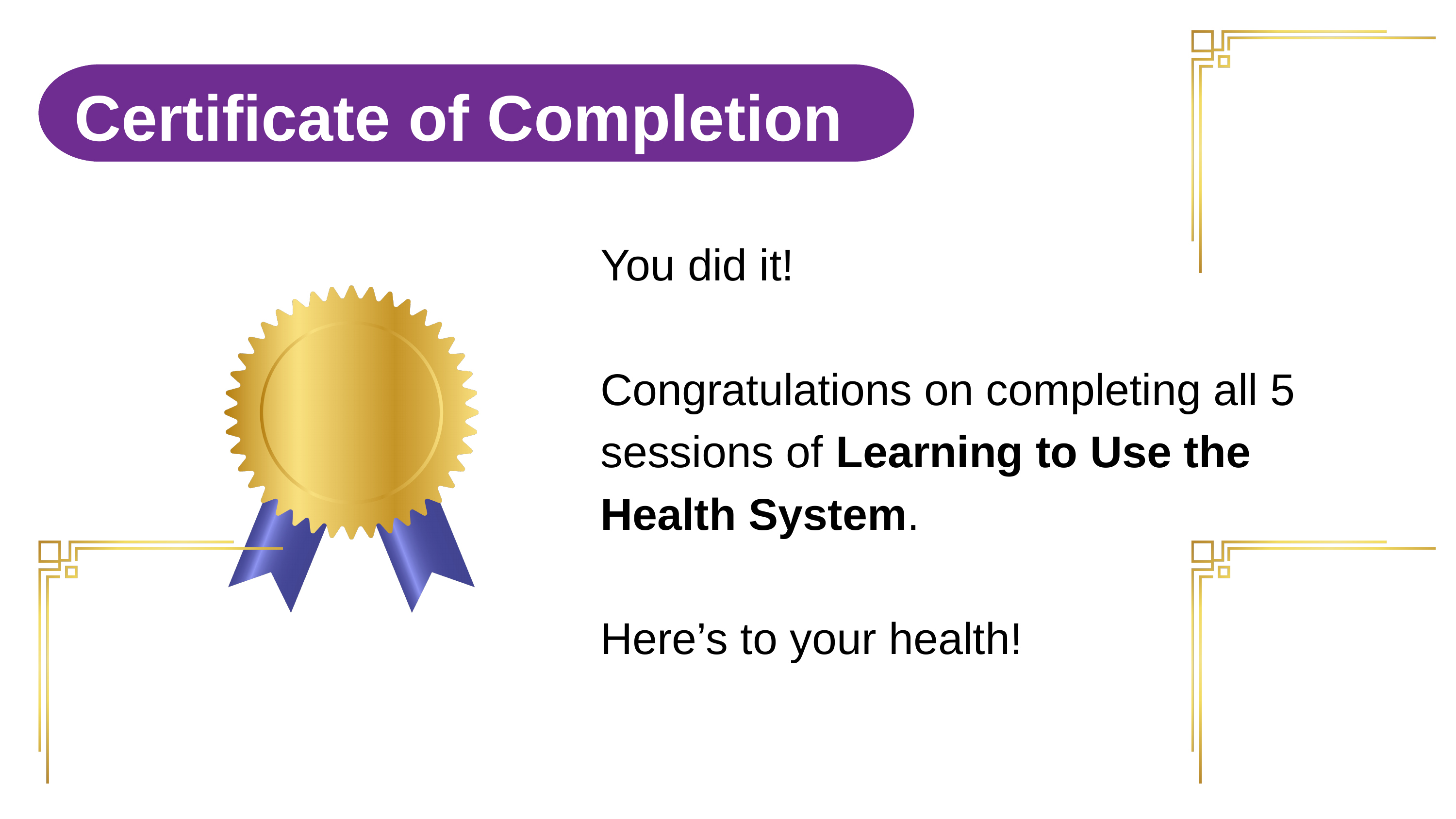

Certificate of Completion

You did it!

Congratulations on completing all 5 sessions of Learning to Use the Health System.

Here’s to your health!